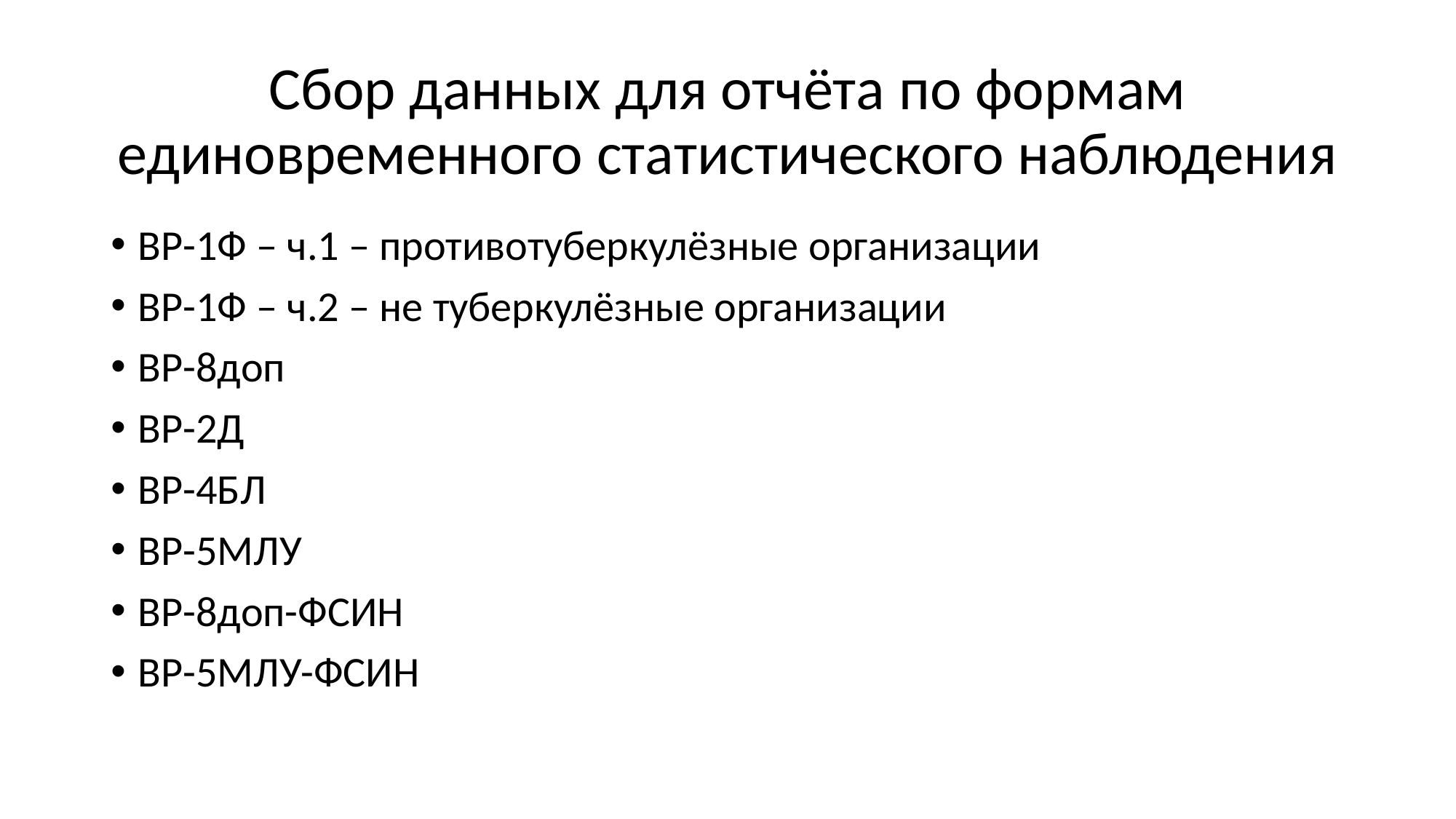

# Сбор данных для отчёта по формам единовременного статистического наблюдения
ВР-1Ф – ч.1 – противотуберкулёзные организации
ВР-1Ф – ч.2 – не туберкулёзные организации
ВР-8доп
ВР-2Д
ВР-4БЛ
ВР-5МЛУ
ВР-8доп-ФСИН
ВР-5МЛУ-ФСИН